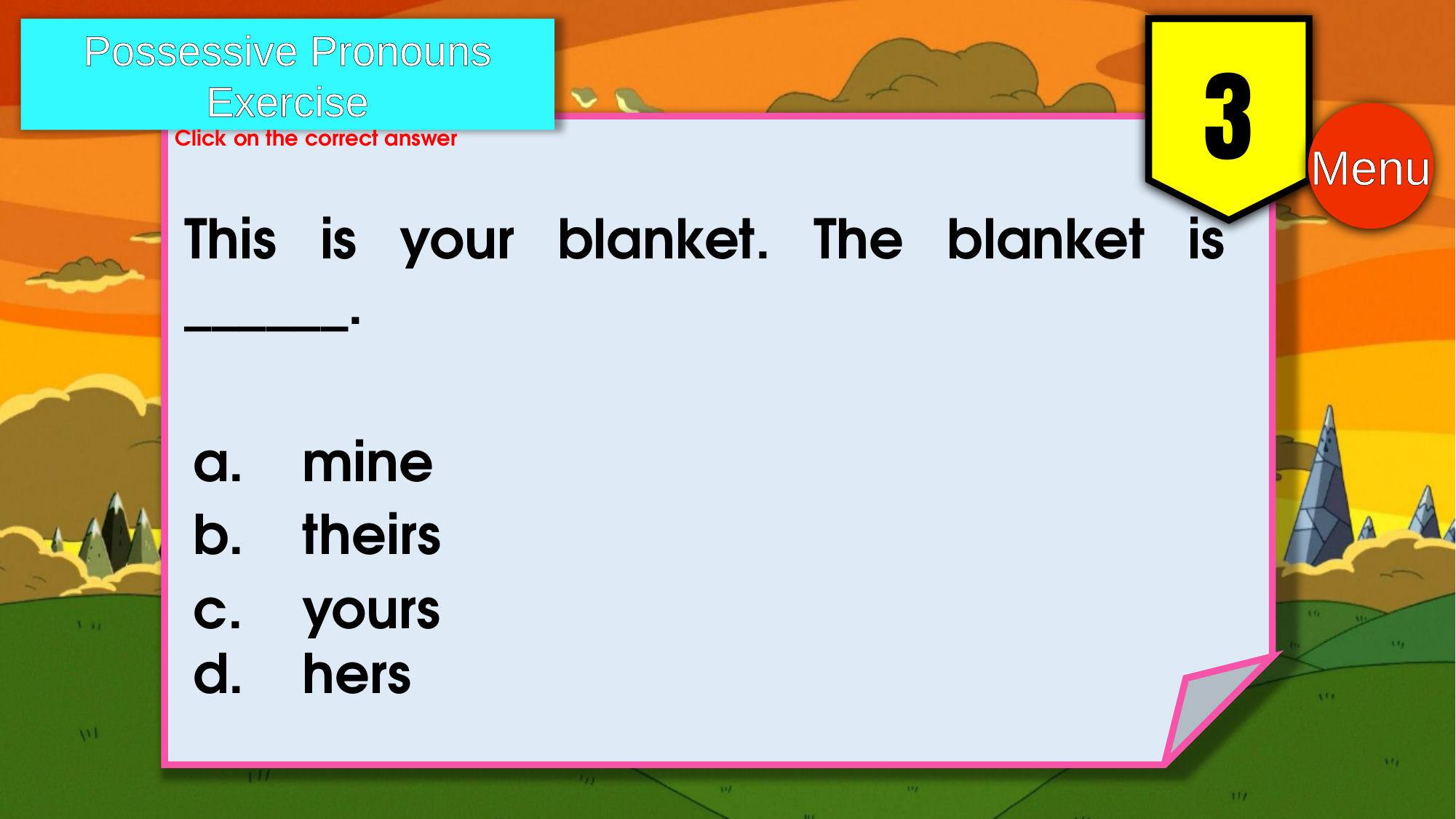

Possessive Pronouns Exercise

3

Click on the correct answer
Menu
This is your blanket. The blanket is ______.

a.	mine
b.	theirs
c.	yours
d.	hers